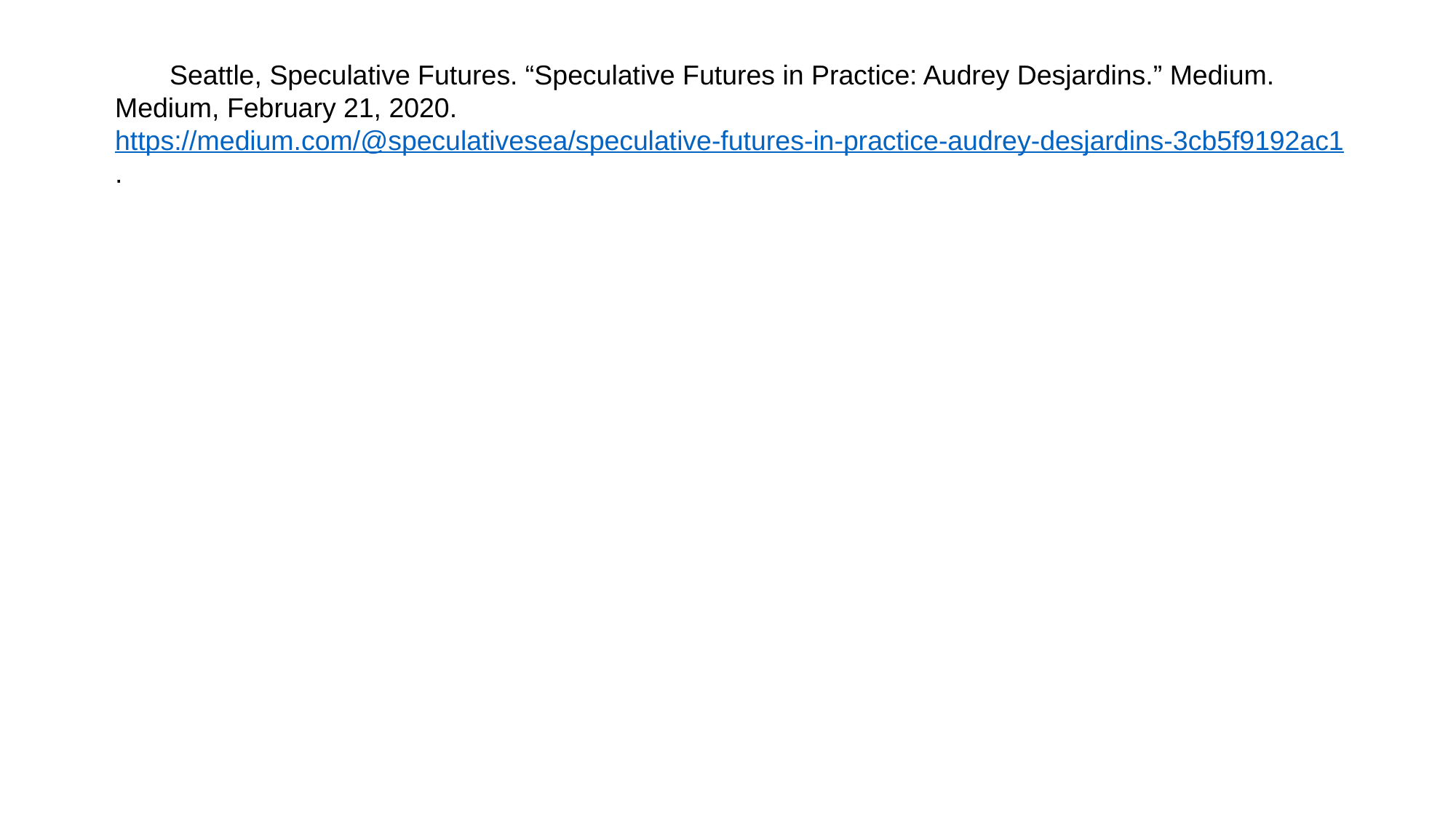

Seattle, Speculative Futures. “Speculative Futures in Practice: Audrey Desjardins.” Medium. Medium, February 21, 2020. https://medium.com/@speculativesea/speculative-futures-in-practice-audrey-desjardins-3cb5f9192ac1.